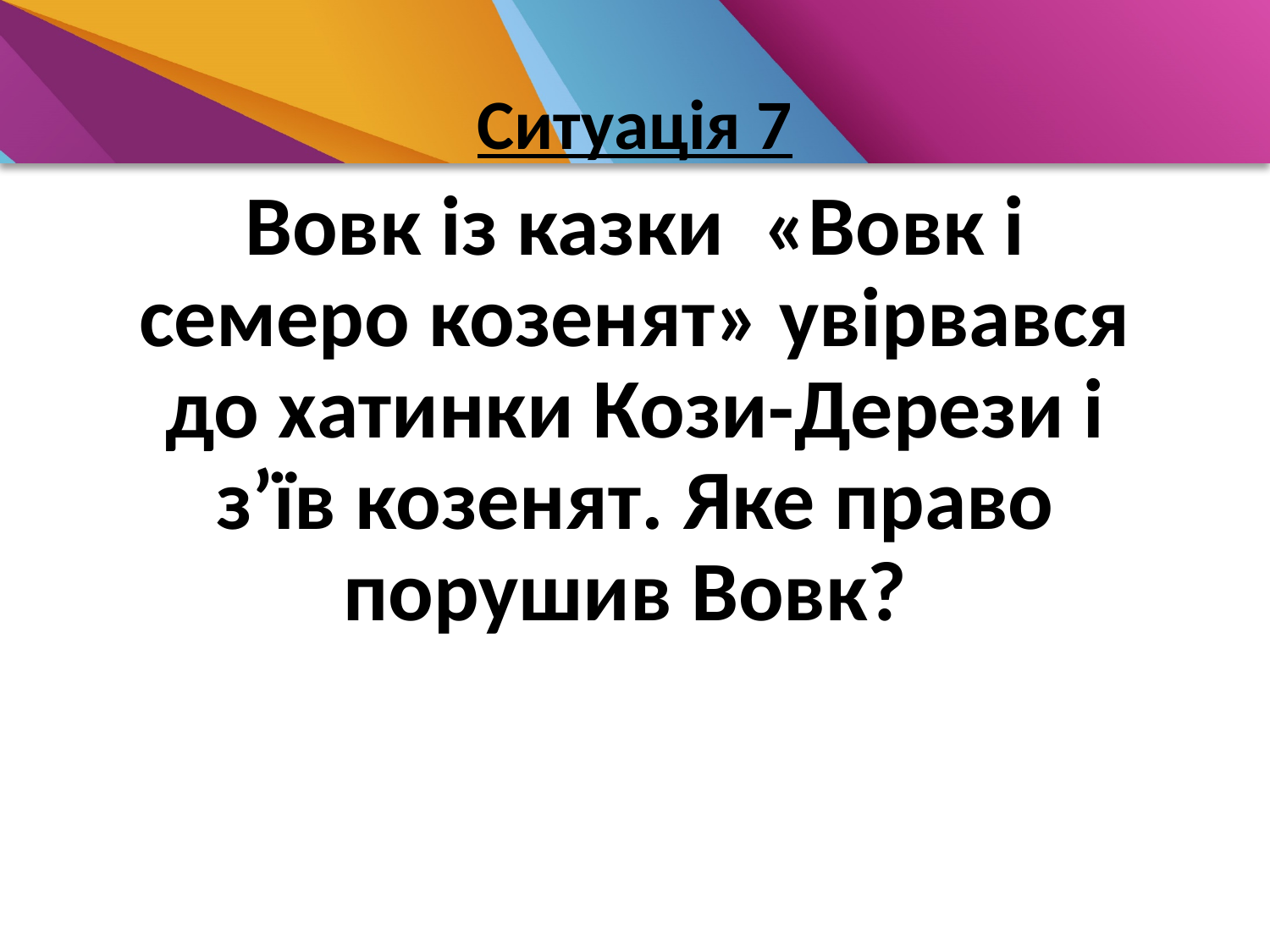

Ситуація 7
Вовк із казки  «Вовк і семеро козенят» увірвався до хатинки Кози-Дерези і з’їв козенят. Яке право порушив Вовк?